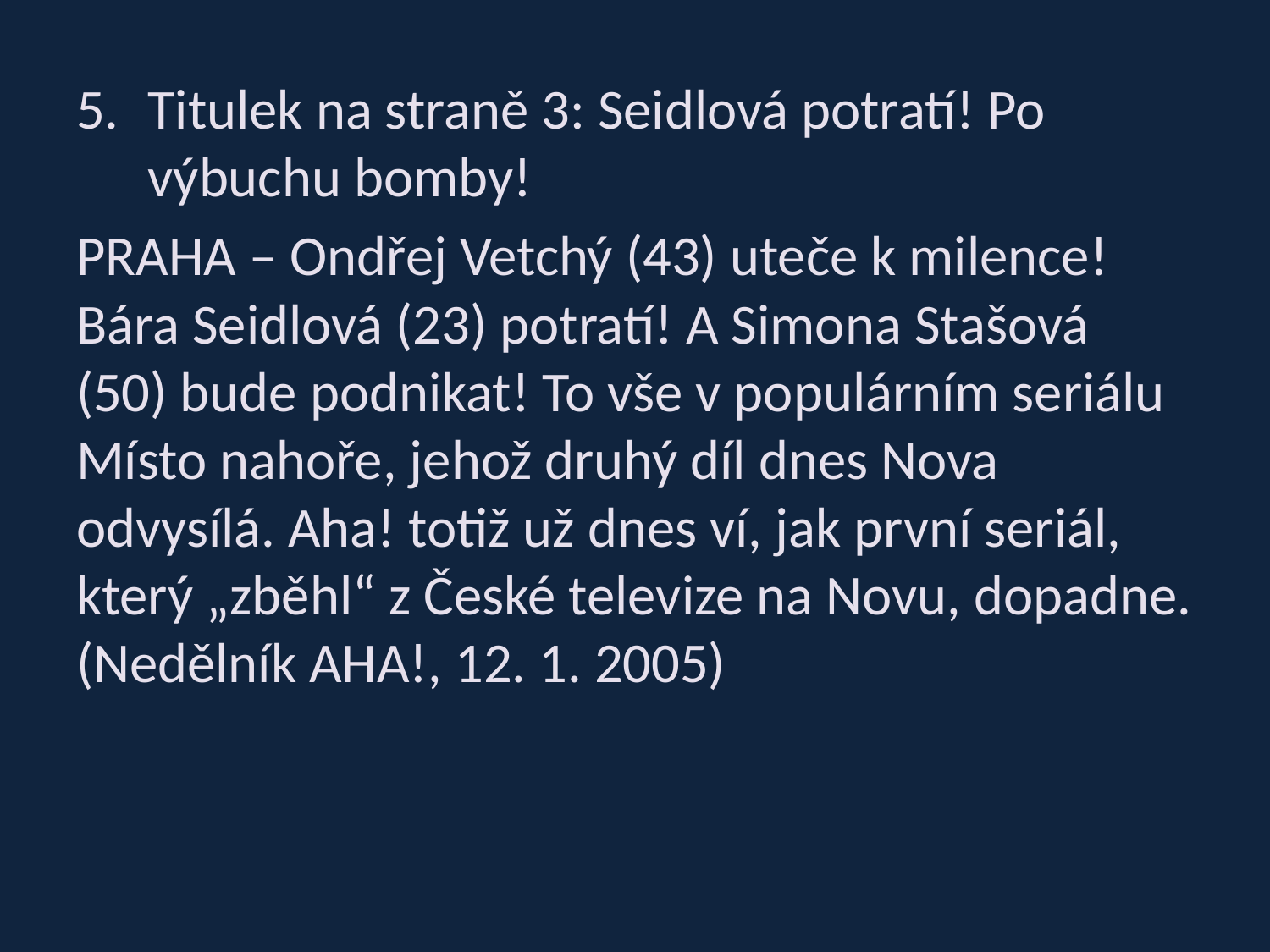

Titulek na straně 3: Seidlová potratí! Po výbuchu bomby!
PRAHA – Ondřej Vetchý (43) uteče k milence! Bára Seidlová (23) potratí! A Simona Stašová (50) bude podnikat! To vše v populárním seriálu Místo nahoře, jehož druhý díl dnes Nova odvysílá. Aha! totiž už dnes ví, jak první seriál, který „zběhl“ z České televize na Novu, dopadne. (Nedělník AHA!, 12. 1. 2005)